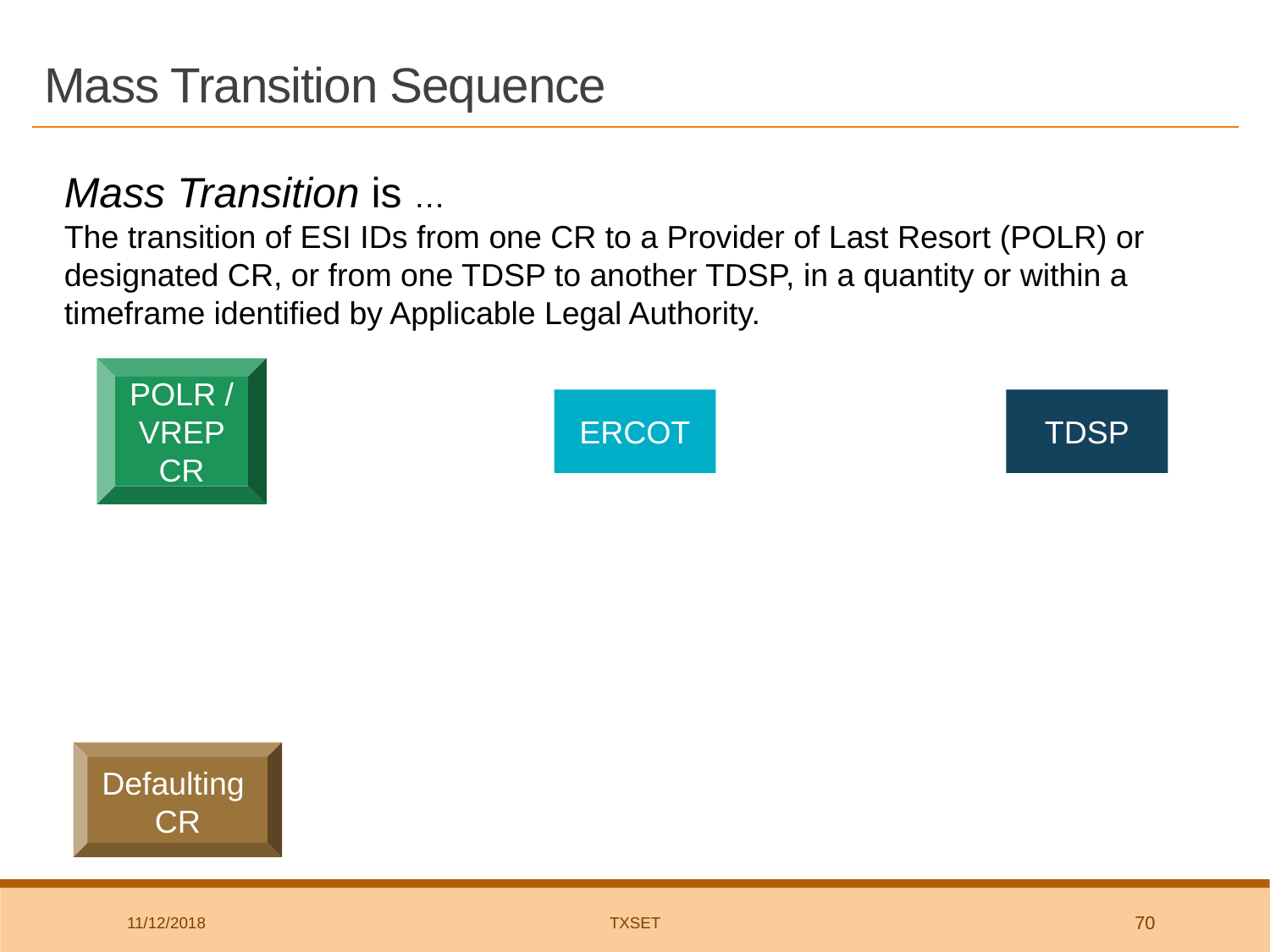

# Mass Transition Sequence
Mass Transition is …
The transition of ESI IDs from one CR to a Provider of Last Resort (POLR) or designated CR, or from one TDSP to another TDSP, in a quantity or within a timeframe identified by Applicable Legal Authority.
POLR / VREP CR
ERCOT
TDSP
Defaulting  CR
11/12/2018
TxSET
70